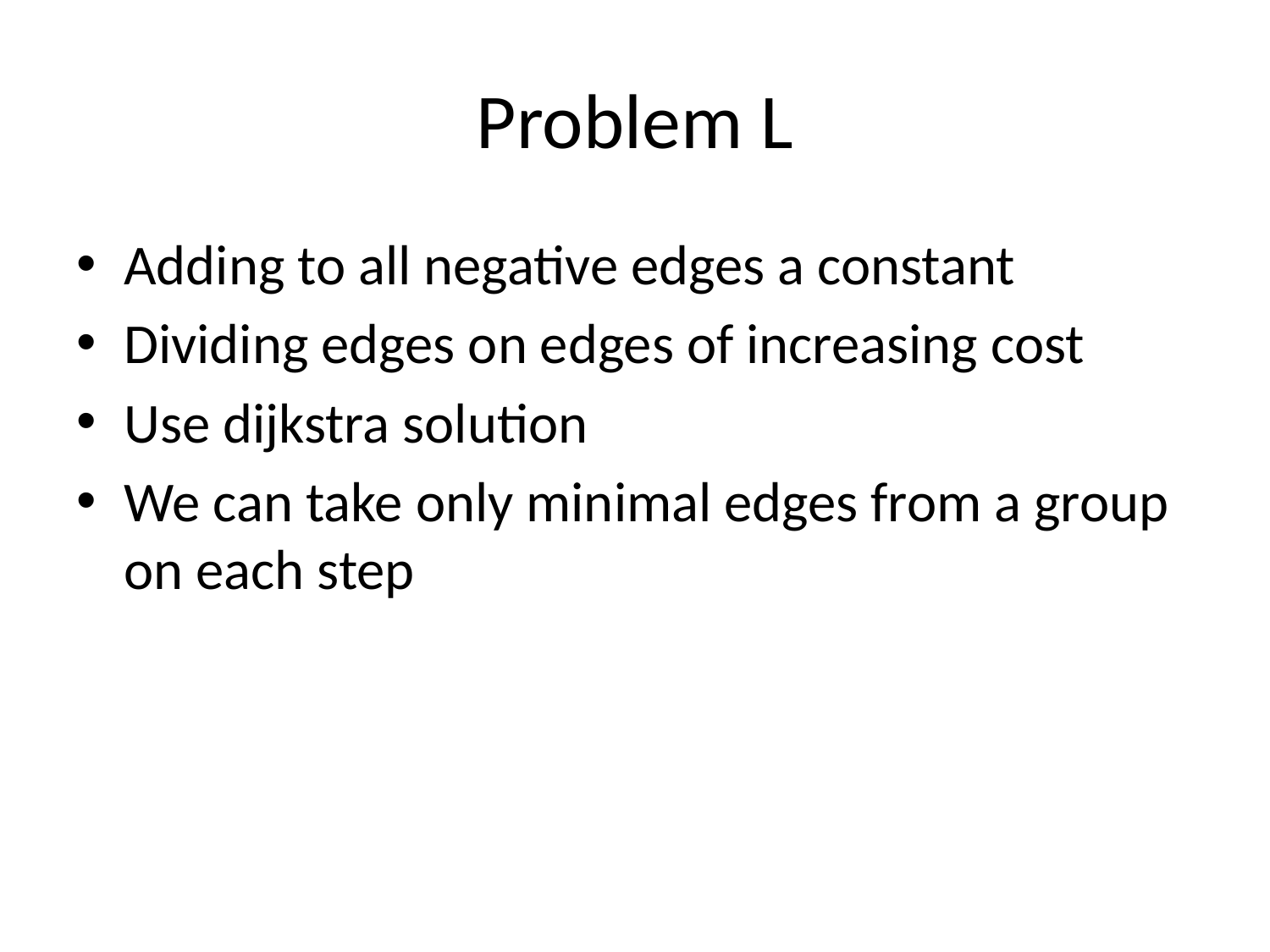

# Problem L
Adding to all negative edges a constant
Dividing edges on edges of increasing cost
Use dijkstra solution
We can take only minimal edges from a group on each step